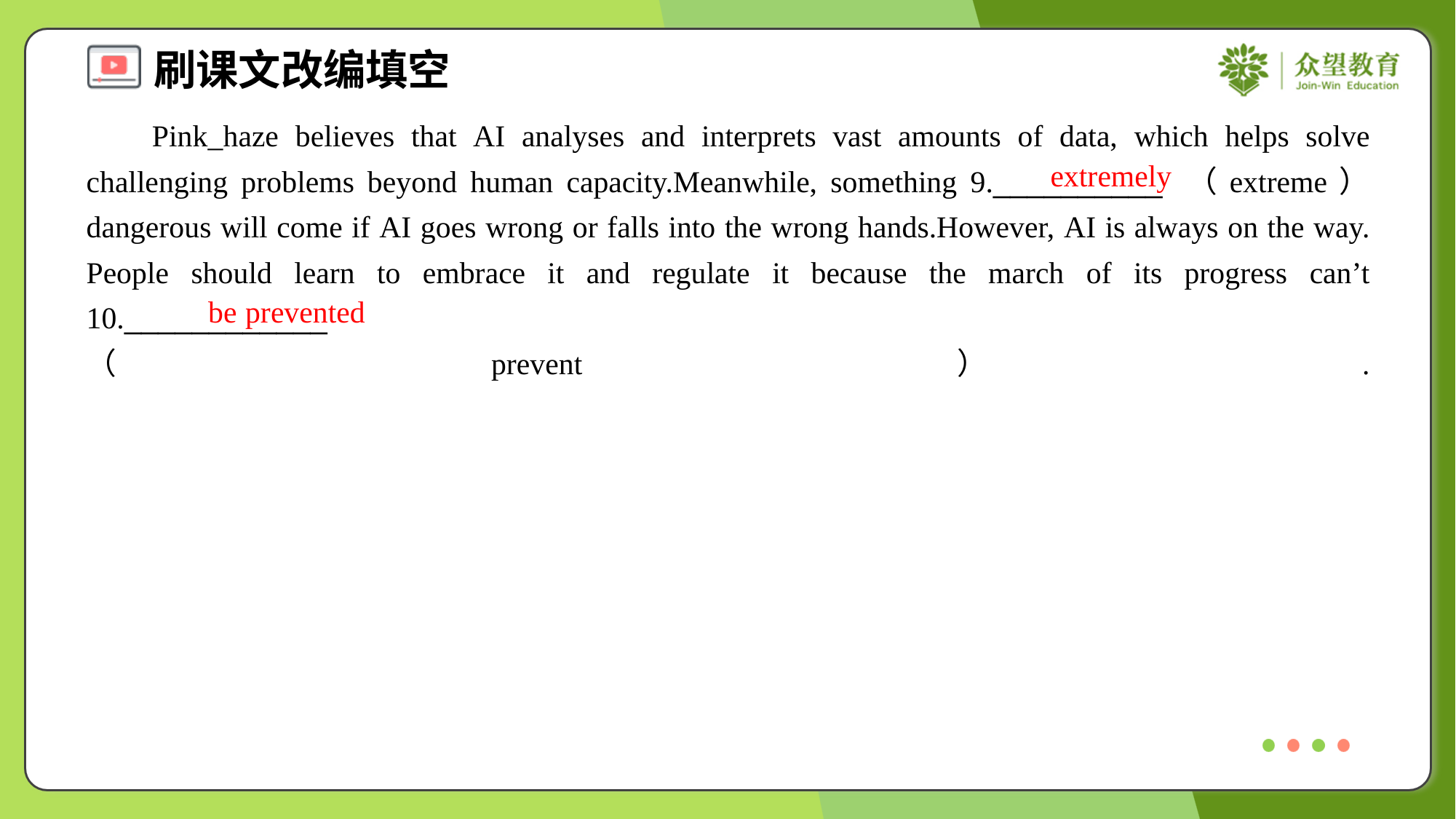

Pink_haze believes that AI analyses and interprets vast amounts of data, which helps solve challenging problems beyond human capacity.Meanwhile, something 9.__________ （extreme） dangerous will come if AI goes wrong or falls into the wrong hands.However, AI is always on the way. People should learn to embrace it and regulate it because the march of its progress can’t 10.____________ （prevent）.#1.1.3
extremely
be prevented